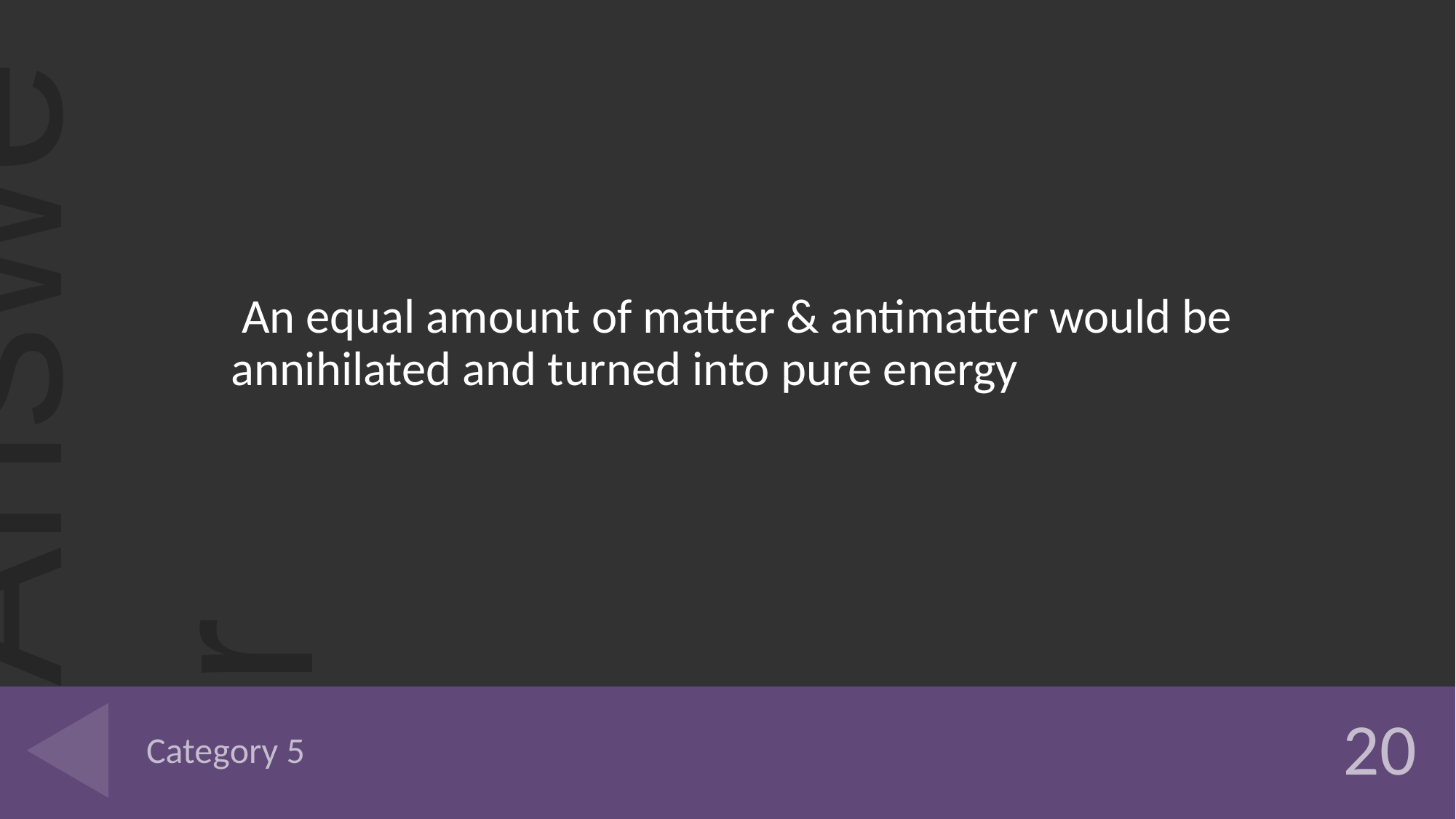

An equal amount of matter & antimatter would be annihilated and turned into pure energy
# Category 5
20